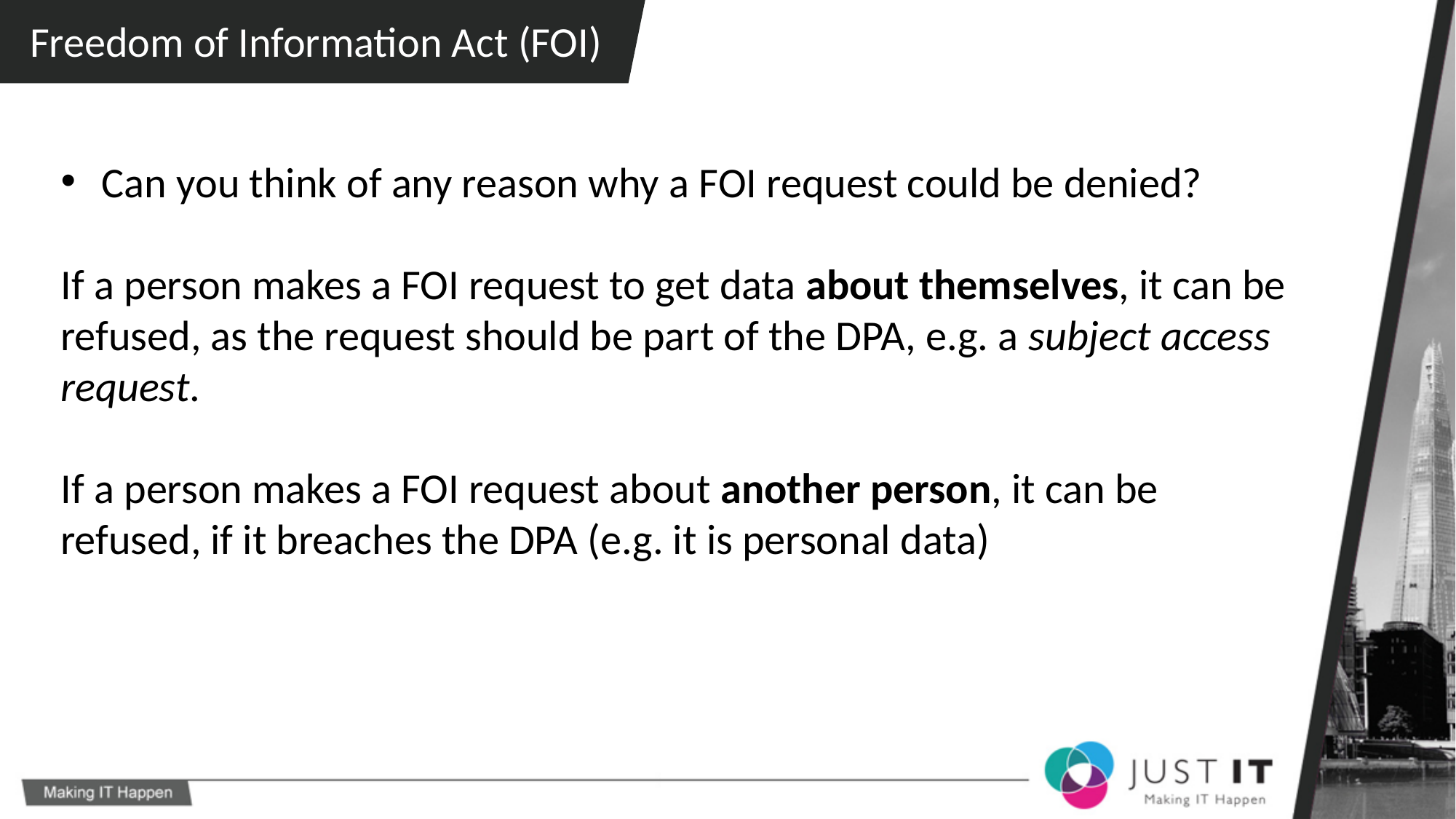

Freedom of Information Act (FOI)
Can you think of any reason why a FOI request could be denied?

If a person makes a FOI request to get data about themselves, it can be refused, as the request should be part of the DPA, e.g. a subject access request.

If a person makes a FOI request about another person, it can be refused, if it breaches the DPA (e.g. it is personal data)